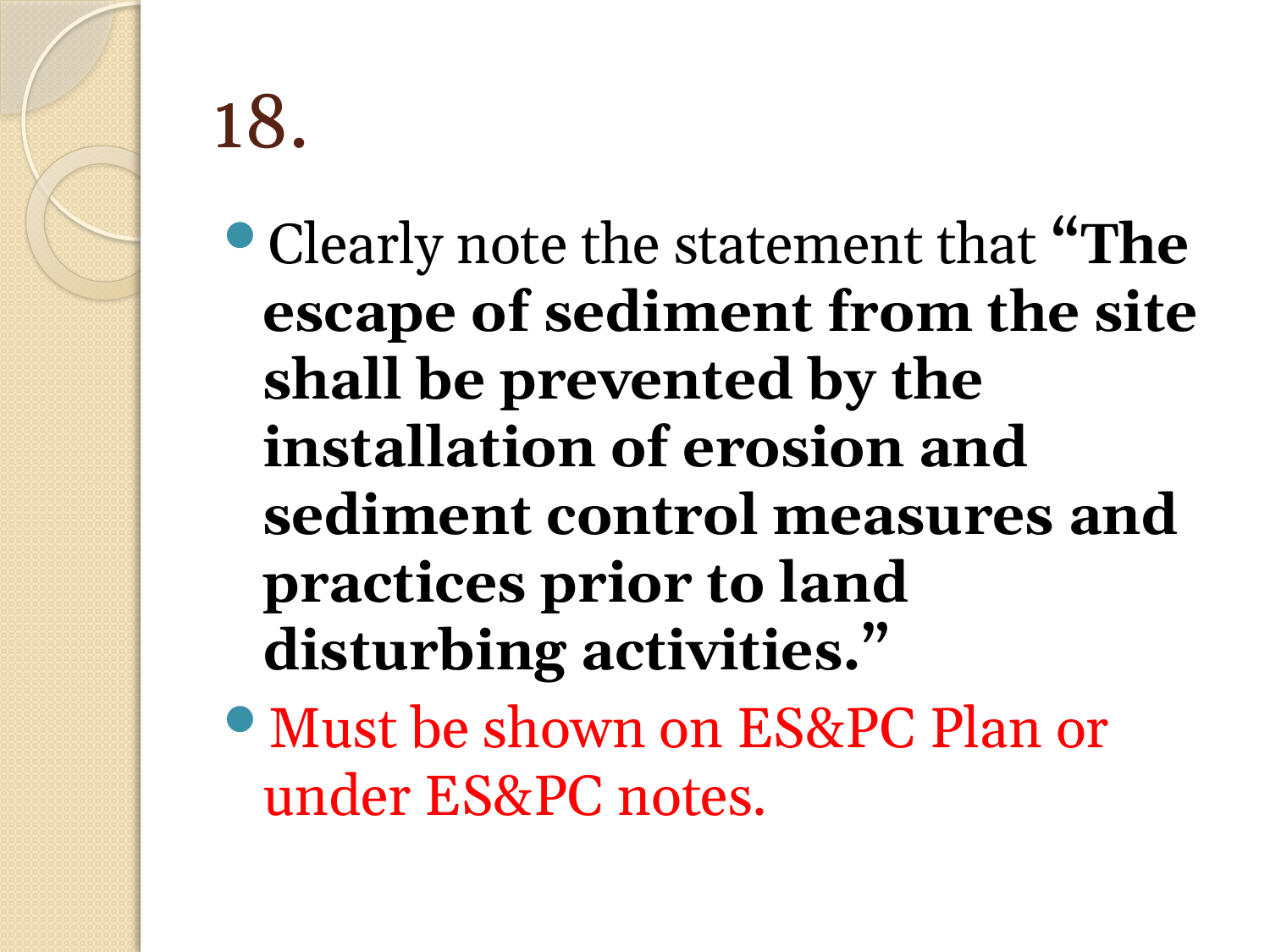

# 18.
Clearly note the statement that “The escape of sediment from the site shall be prevented by the installation of erosion and sediment control measures and practices prior to land disturbing activities.”
Must be shown on ES&PC Plan or under ES&PC notes.